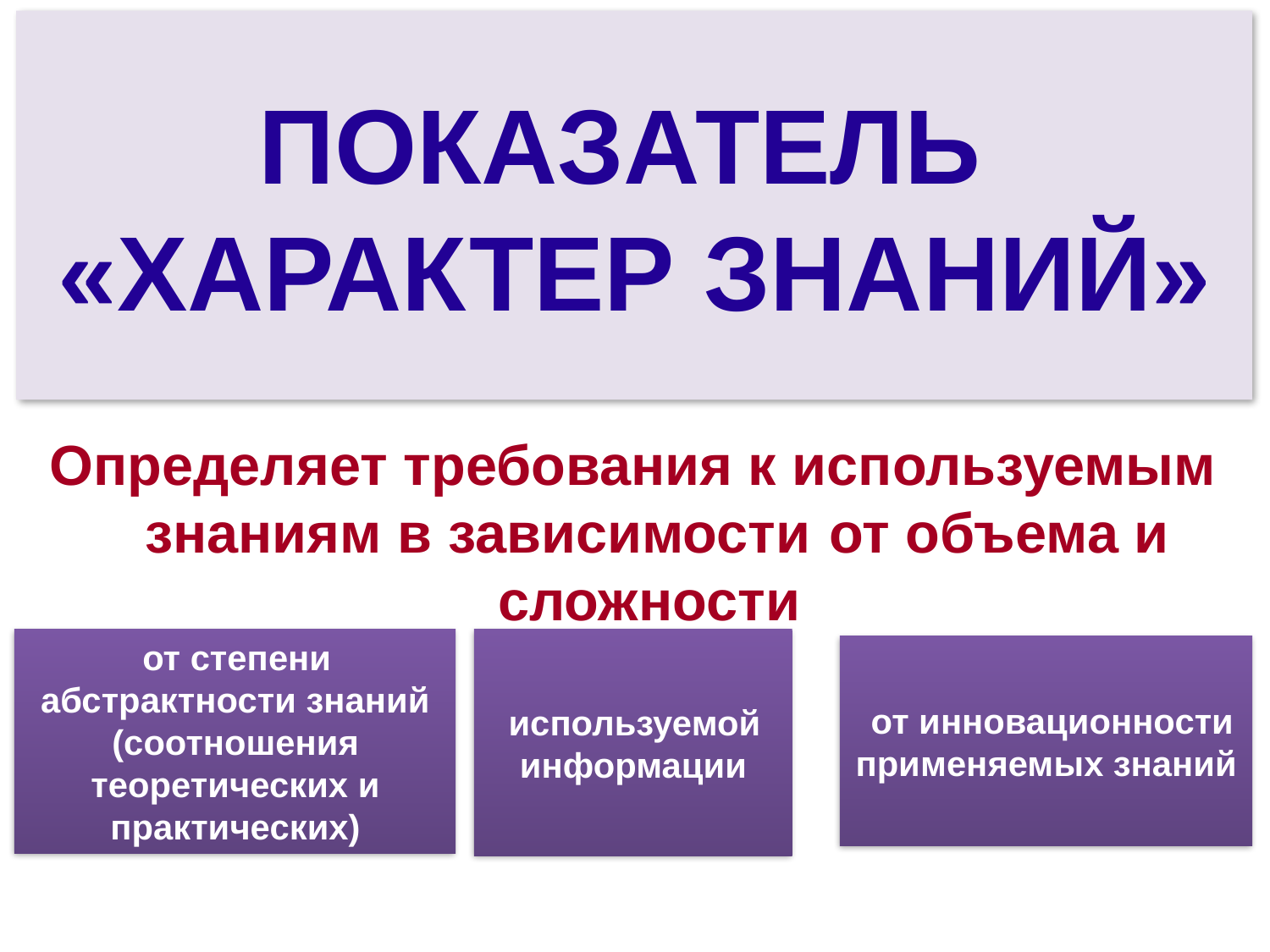

ПОКАЗАТЕЛЬ
«ХАРАКТЕР ЗНАНИЙ»

Определяет требования к используемым знаниям в зависимости от объема и сложности
используемой информации
от степени абстрактности знаний (соотношения теоретических и практических)
 от инновационности применяемых знаний